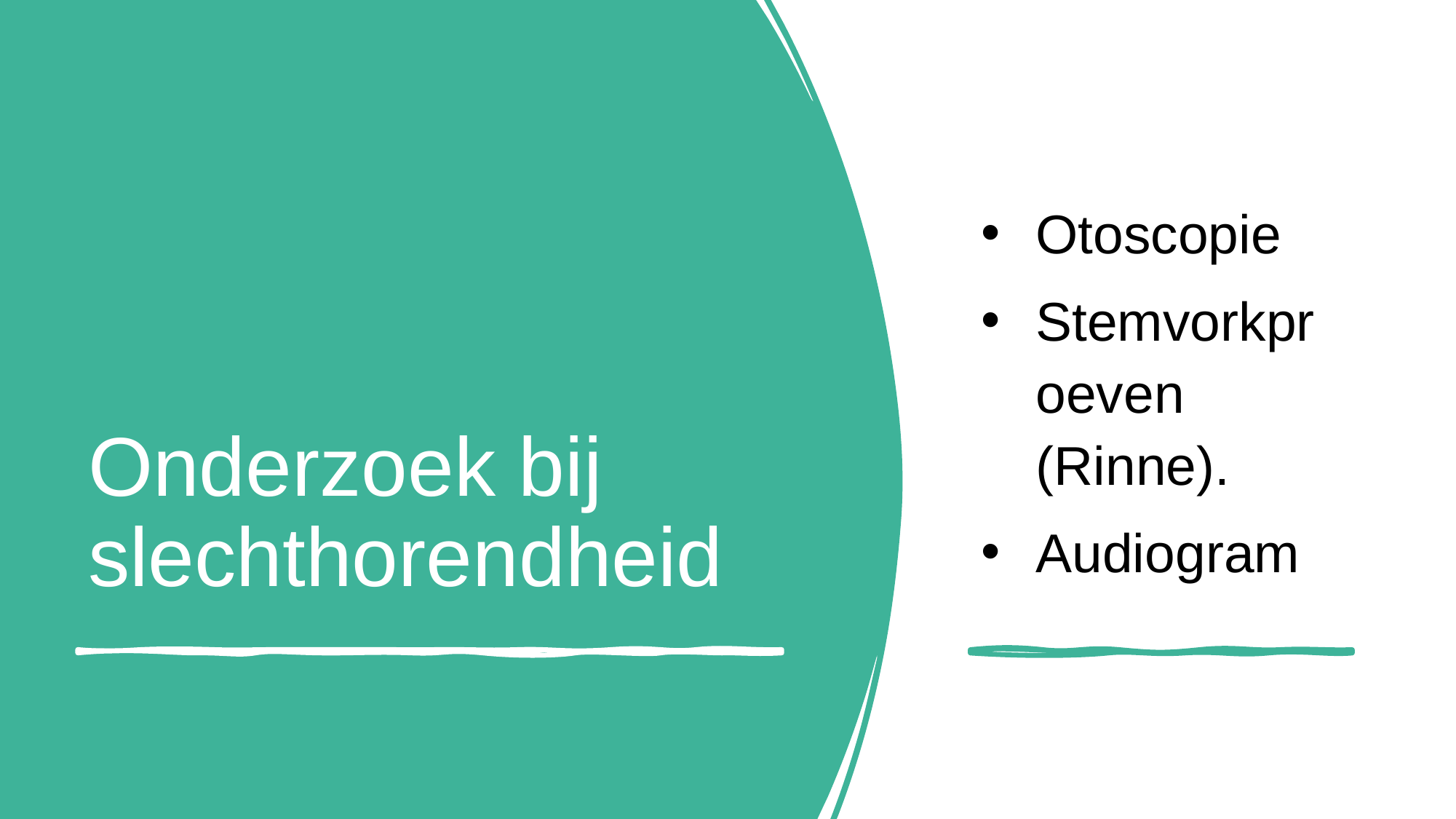

Otoscopie
Stemvorkproeven (Rinne).
Audiogram
# Onderzoek bij slechthorendheid